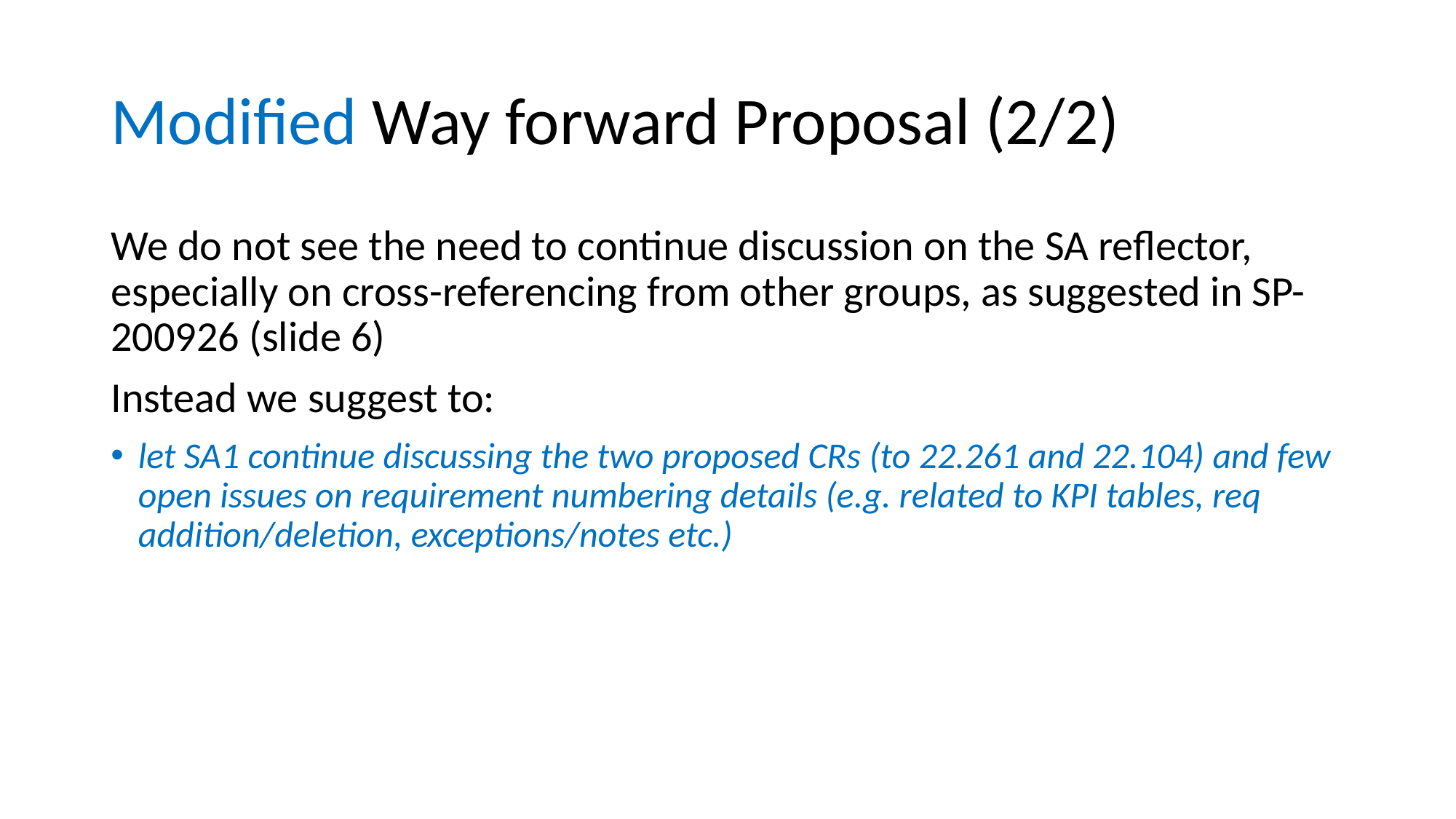

# Modified Way forward Proposal (2/2)
We do not see the need to continue discussion on the SA reflector, especially on cross-referencing from other groups, as suggested in SP-200926 (slide 6)
Instead we suggest to:
let SA1 continue discussing the two proposed CRs (to 22.261 and 22.104) and few open issues on requirement numbering details (e.g. related to KPI tables, req addition/deletion, exceptions/notes etc.)